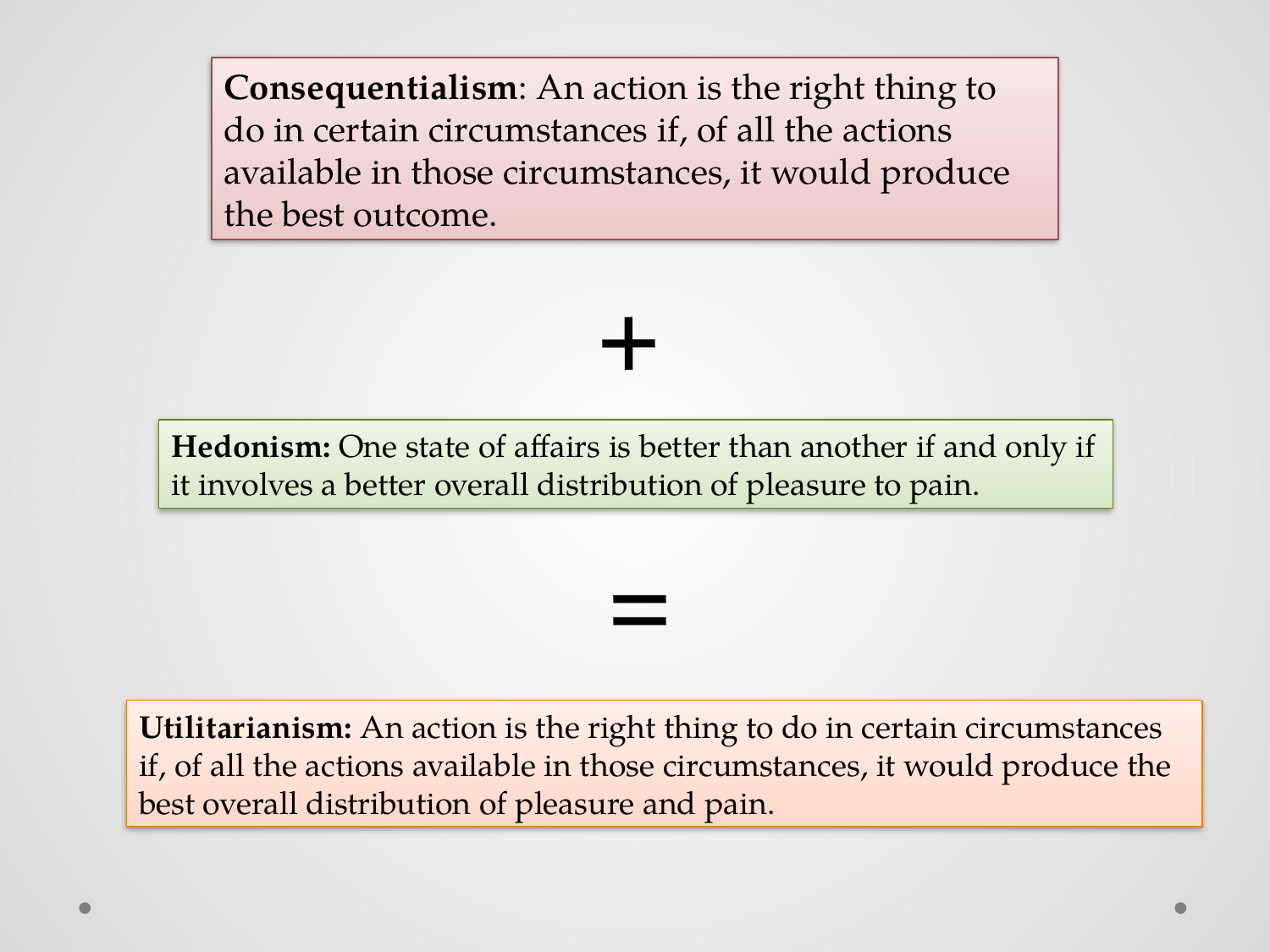

Consequentialism: An action is the right thing to do in certain circumstances if, of all the actions available in those circumstances, it would produce the best outcome.
+
Hedonism: One state of affairs is better than another if and only if it involves a better overall distribution of pleasure to pain.
=

Utilitarianism: An action is the right thing to do in certain circumstances if, of all the actions available in those circumstances, it would produce the best overall distribution of pleasure and pain.